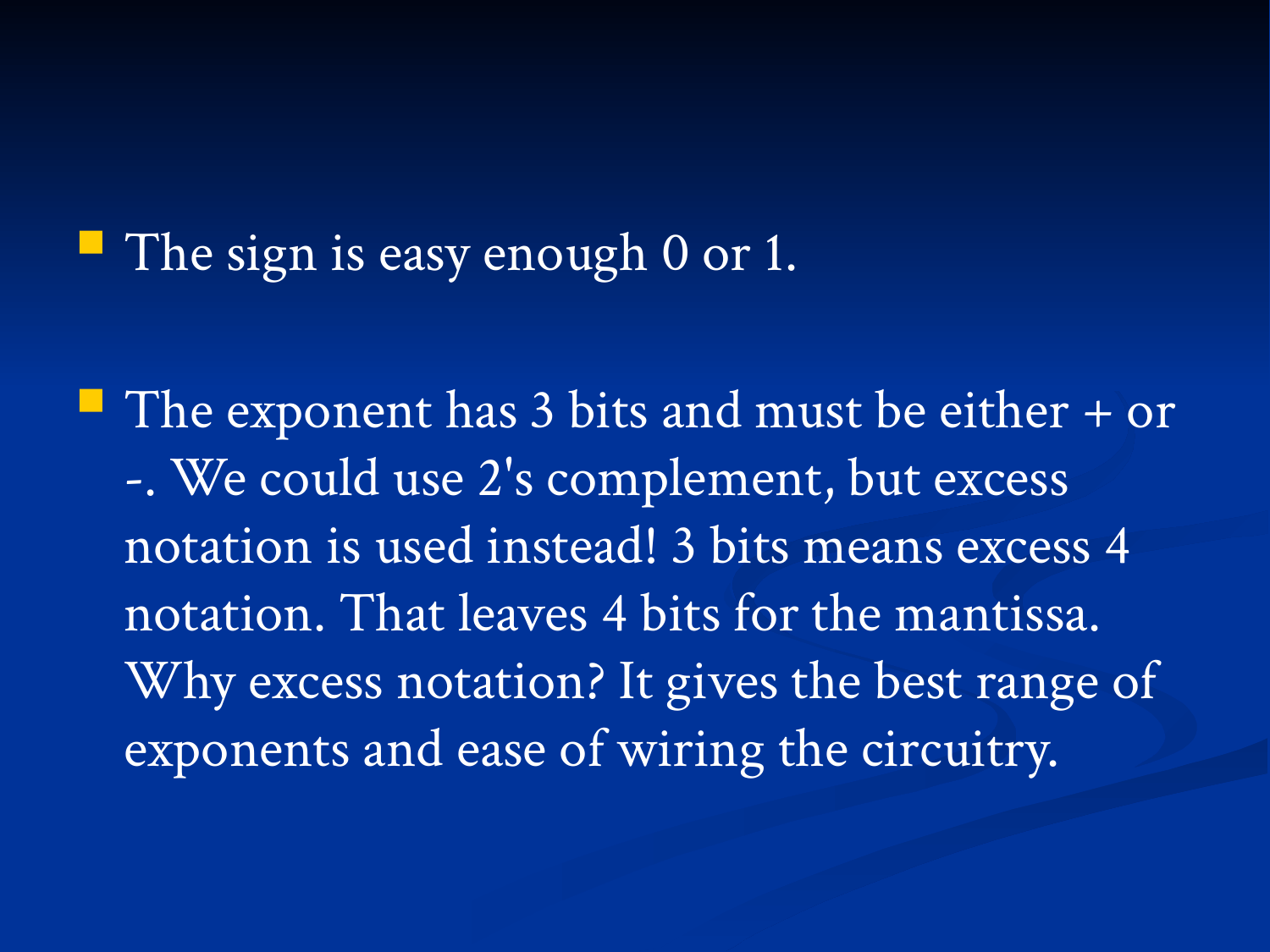

#
The sign is easy enough 0 or 1.

The exponent has 3 bits and must be either + or -. We could use 2's complement, but excess notation is used instead! 3 bits means excess 4 notation. That leaves 4 bits for the mantissa. Why excess notation? It gives the best range of exponents and ease of wiring the circuitry.